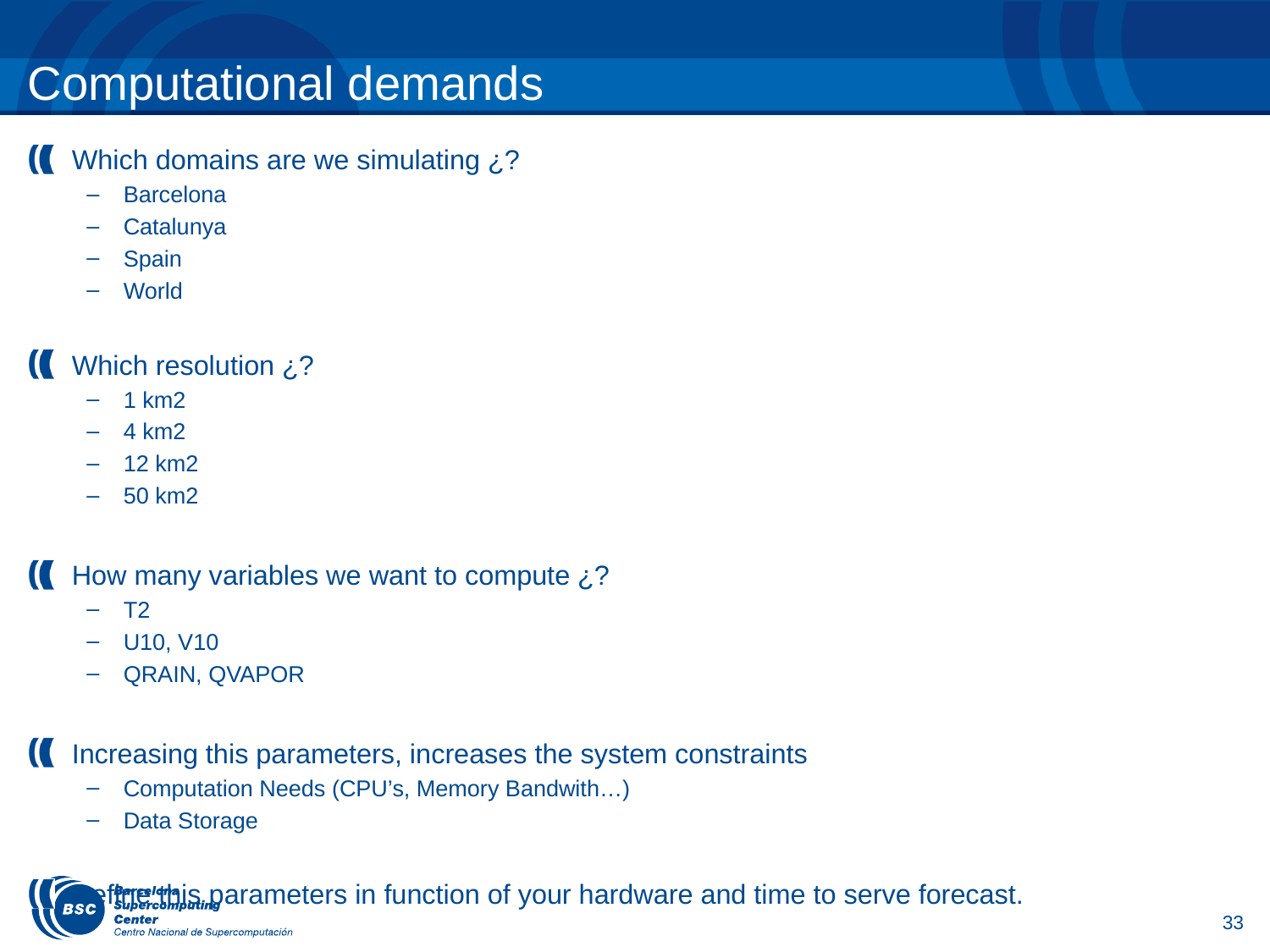

# Computational demands
Which domains are we simulating ¿?
Barcelona
Catalunya
Spain
World

Which resolution ¿?
1 km2
4 km2
12 km2
50 km2

How many variables we want to compute ¿?
T2
U10, V10
QRAIN, QVAPOR

Increasing this parameters, increases the system constraints
Computation Needs (CPU’s, Memory Bandwith…)
Data Storage

Define this parameters in function of your hardware and time to serve forecast.
33